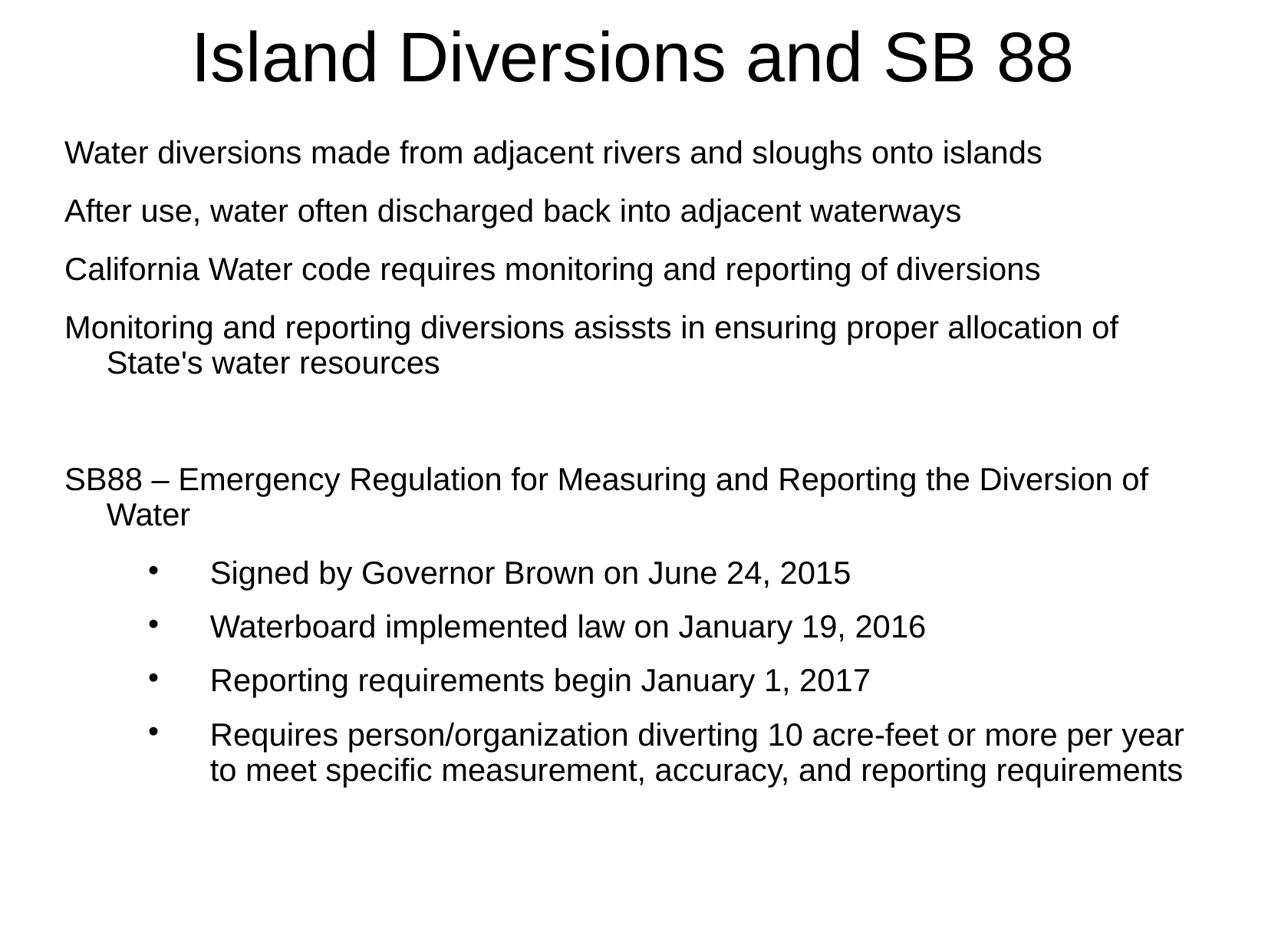

# Island Diversions and SB 88
Water diversions made from adjacent rivers and sloughs onto islands
After use, water often discharged back into adjacent waterways
California Water code requires monitoring and reporting of diversions
Monitoring and reporting diversions asissts in ensuring proper allocation of State's water resources

SB88 – Emergency Regulation for Measuring and Reporting the Diversion of Water
Signed by Governor Brown on June 24, 2015
Waterboard implemented law on January 19, 2016
Reporting requirements begin January 1, 2017
Requires person/organization diverting 10 acre-feet or more per year  to meet specific measurement, accuracy, and reporting requirements